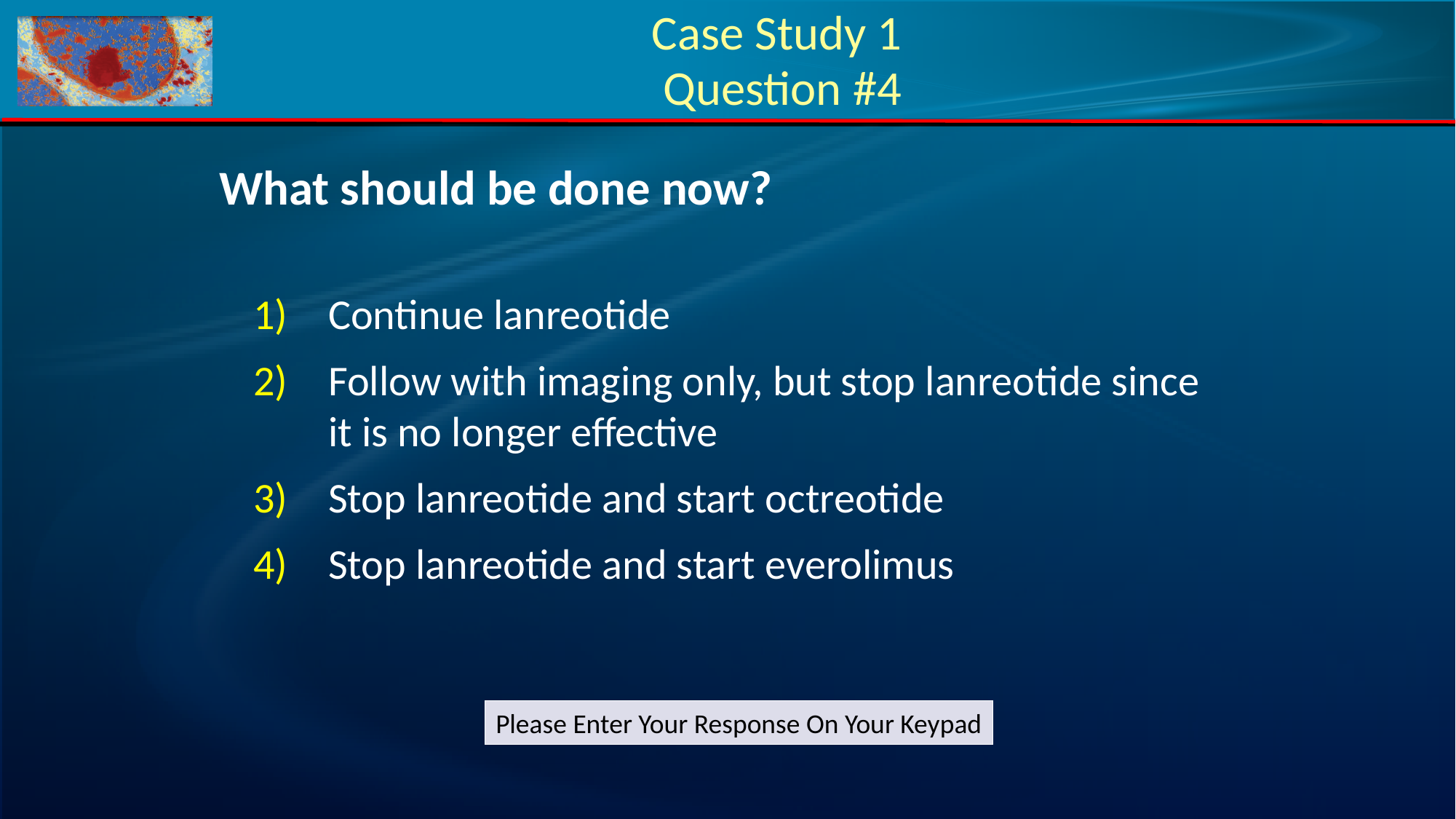

# Case Study 1 Question #4
What should be done now?

Continue lanreotide
Follow with imaging only, but stop lanreotide since it is no longer effective
Stop lanreotide and start octreotide
Stop lanreotide and start everolimus
Please Enter Your Response On Your Keypad